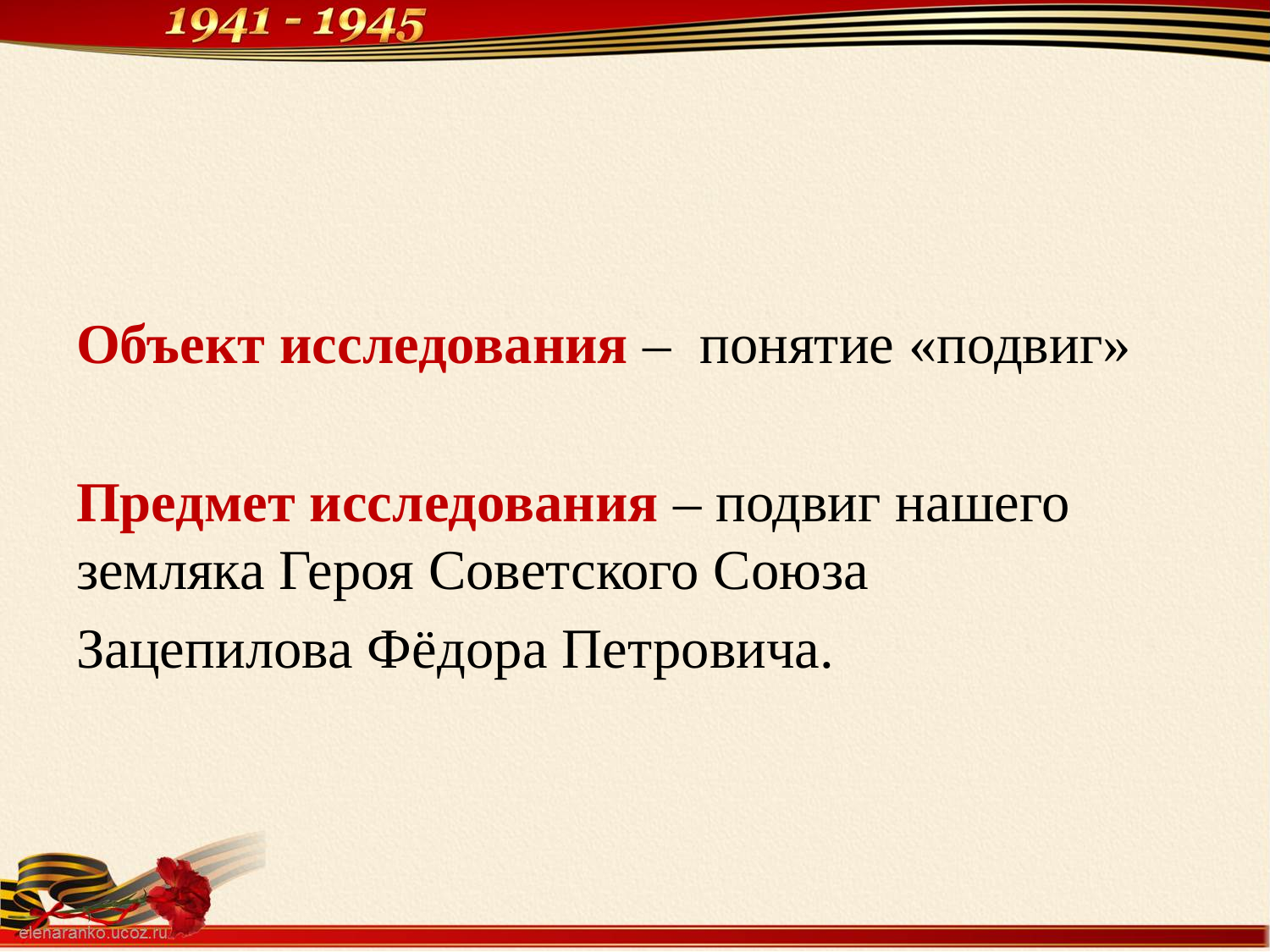

#

Объект исследования –  понятие «подвиг»

Предмет исследования – подвиг нашего земляка Героя Советского Союза
Зацепилова Фёдора Петровича.